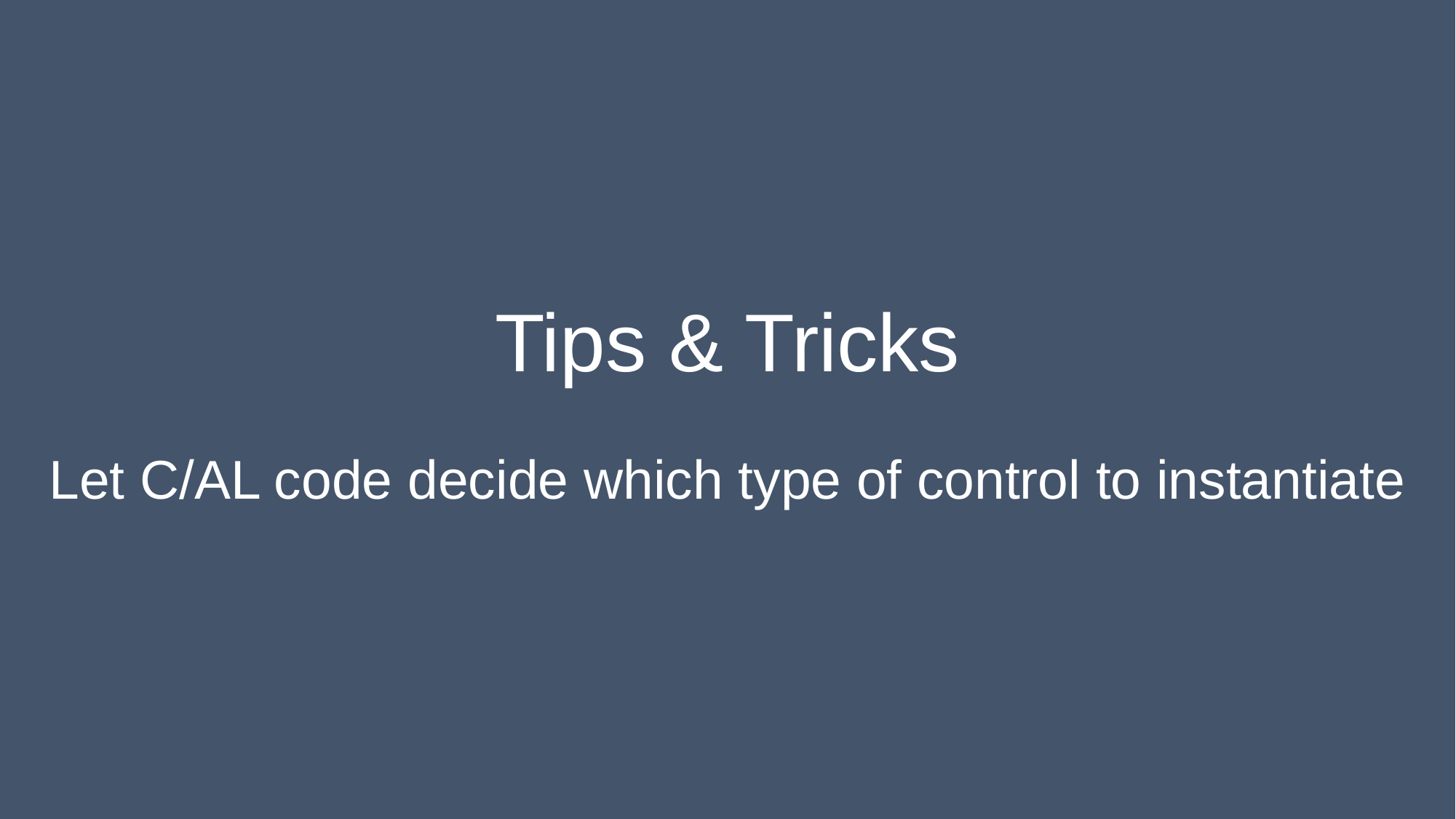

Tips & Tricks
Let C/AL code decide which type of control to instantiate